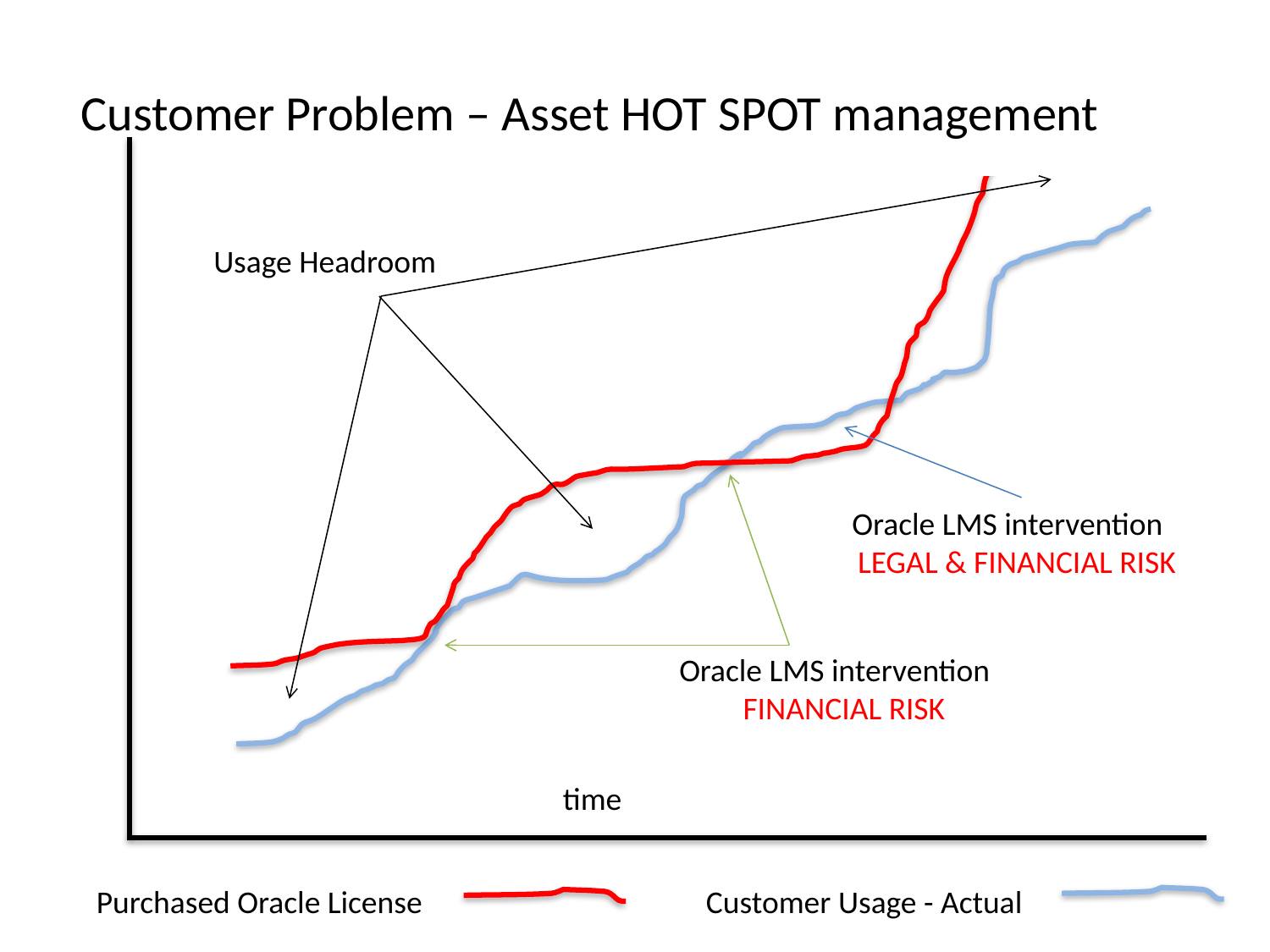

# Customer Problem – Asset HOT SPOT management

Usage Headroom
Oracle LMS intervention
LEGAL & FINANCIAL RISK
Oracle LMS intervention
FINANCIAL RISK
time
Purchased Oracle License

Customer Usage - Actual